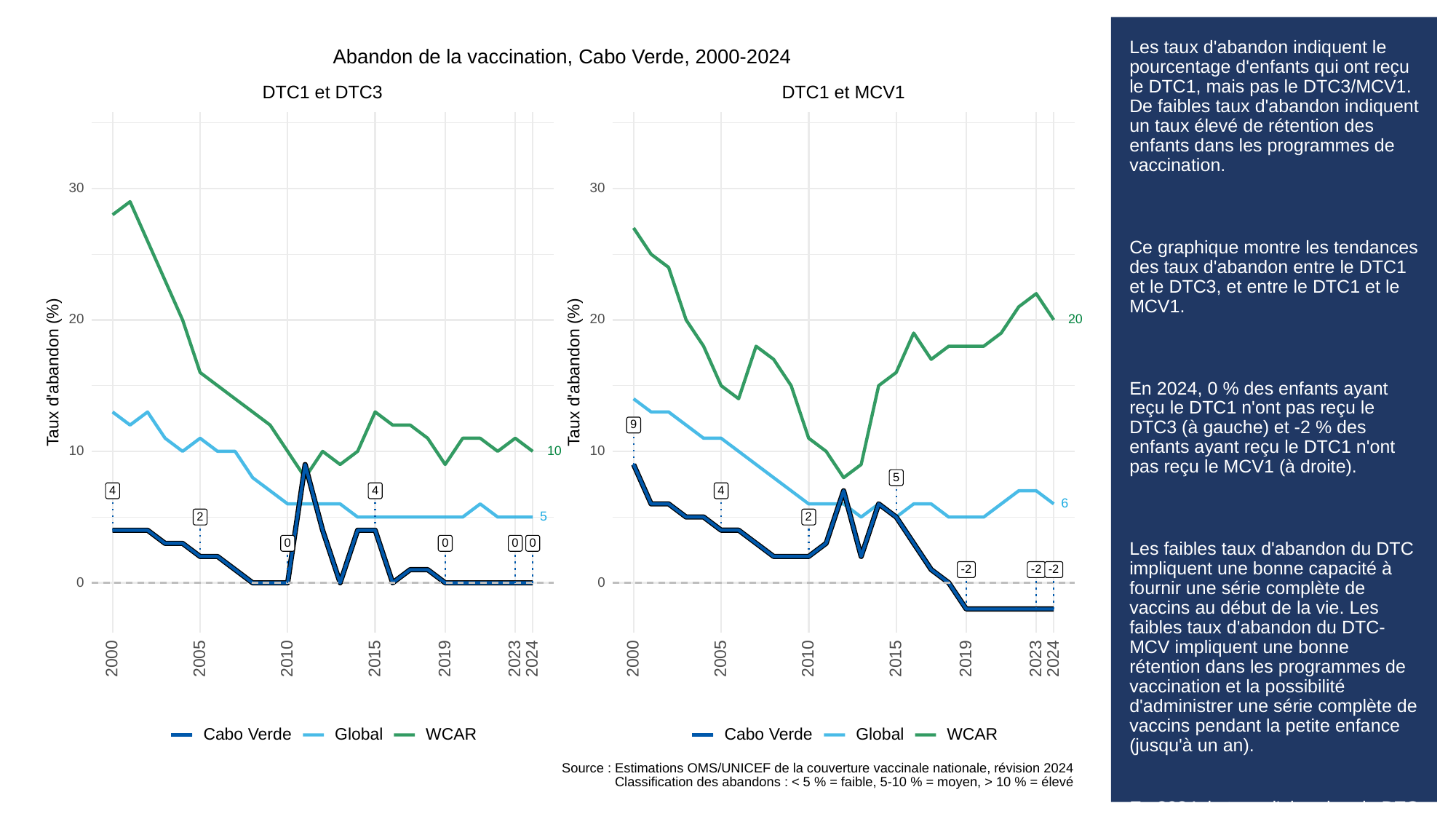

# Les taux d'abandon indiquent le pourcentage d'enfants qui ont reçu le DTC1, mais pas le DTC3/MCV1. De faibles taux d'abandon indiquent un taux élevé de rétention des enfants dans les programmes de vaccination.

Ce graphique montre les tendances des taux d'abandon entre le DTC1 et le DTC3, et entre le DTC1 et le MCV1.

En 2024, 0 % des enfants ayant reçu le DTC1 n'ont pas reçu le DTC3 (à gauche) et -2 % des enfants ayant reçu le DTC1 n'ont pas reçu le MCV1 (à droite).

Les faibles taux d'abandon du DTC impliquent une bonne capacité à fournir une série complète de vaccins au début de la vie. Les faibles taux d'abandon du DTC-MCV impliquent une bonne rétention dans les programmes de vaccination et la possibilité d'administrer une série complète de vaccins pendant la petite enfance (jusqu'à un an).

En 2024, le taux d'abandon du DTC au Cabo Verde était inférieur et le taux d'abandon du DTC-MCV était inférieur au taux d'abandon mondial, respectivement.

Abandon de la vaccination, Cabo Verde, 2000-2024
DTC1 et DTC3
DTC1 et MCV1

30
30

20
20
20

Taux d'abandon (%)
Taux d'abandon (%)

9

10
10
10

5

4
4
4

6

5
2
2

0
0
0
0

-2
-2
-2

0
0

2023
2023
2000
2005
2010
2015
2019
2024
2000
2005
2010
2015
2019
2024
Cabo Verde
Global
WCAR
Cabo Verde
Global
WCAR

Source : Estimations OMS/UNICEF de la couverture vaccinale nationale, révision 2024
Classification des abandons : < 5 % = faible, 5-10 % = moyen, > 10 % = élevé